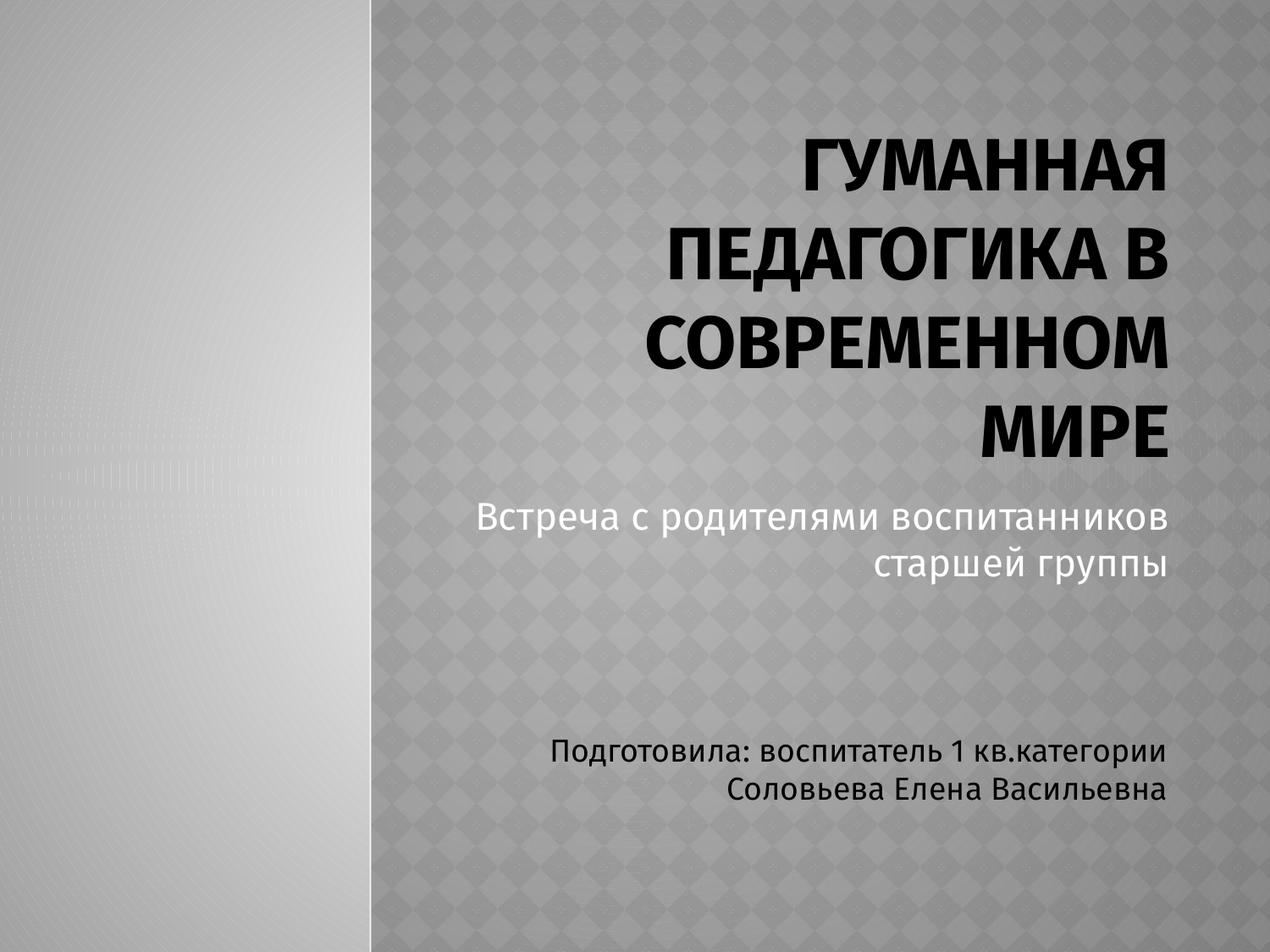

# Гуманная педагогика в современном мире
Встреча с родителями воспитанников старшей группы
Подготовила: воспитатель 1 кв.категории
Соловьева Елена Васильевна